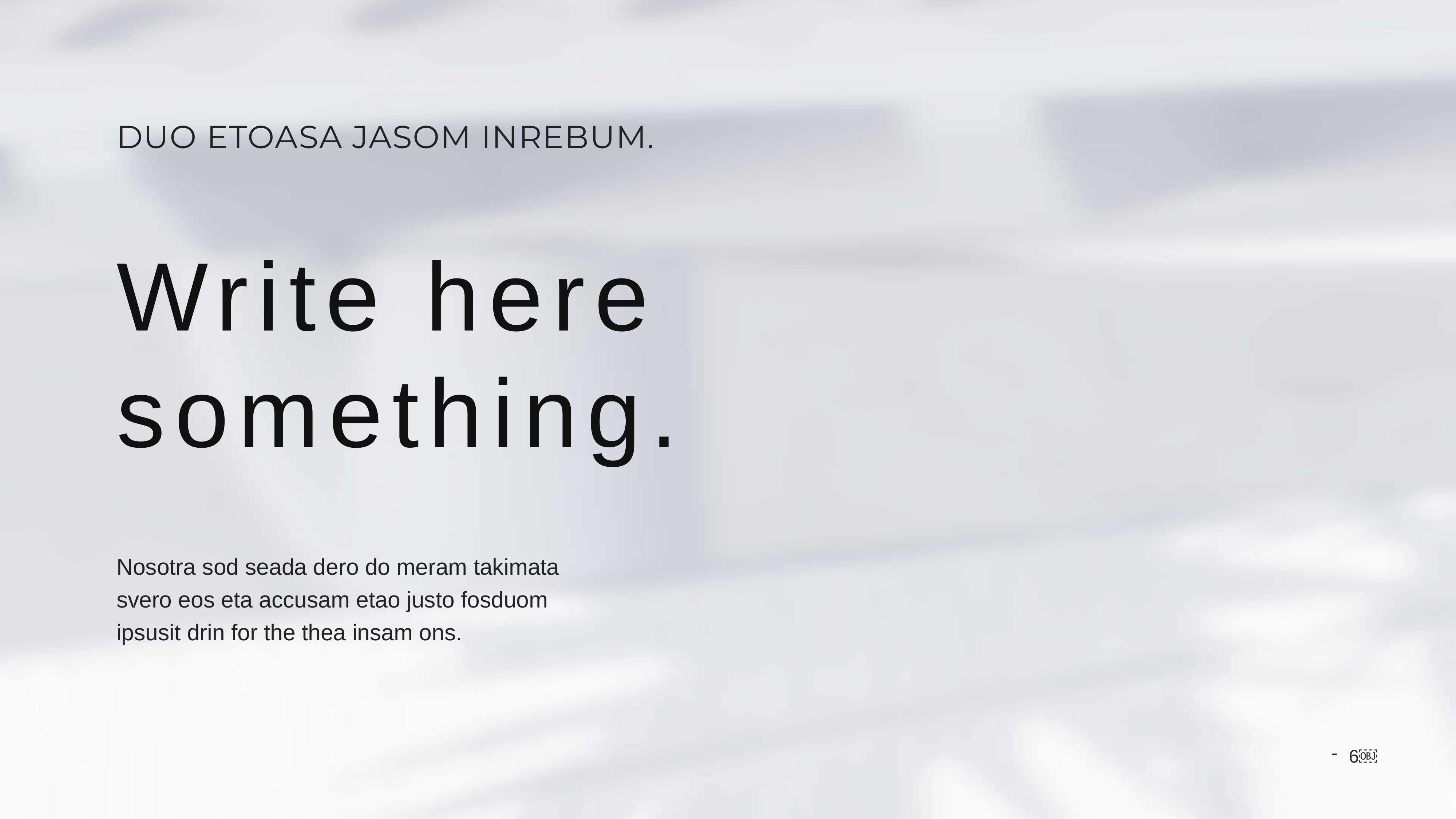

duo etoasa jasom inrebum.
Write here
something.
Nosotra sod seada dero do meram takimata svero eos eta accusam etao justo fosduom ipsusit drin for the thea insam ons.